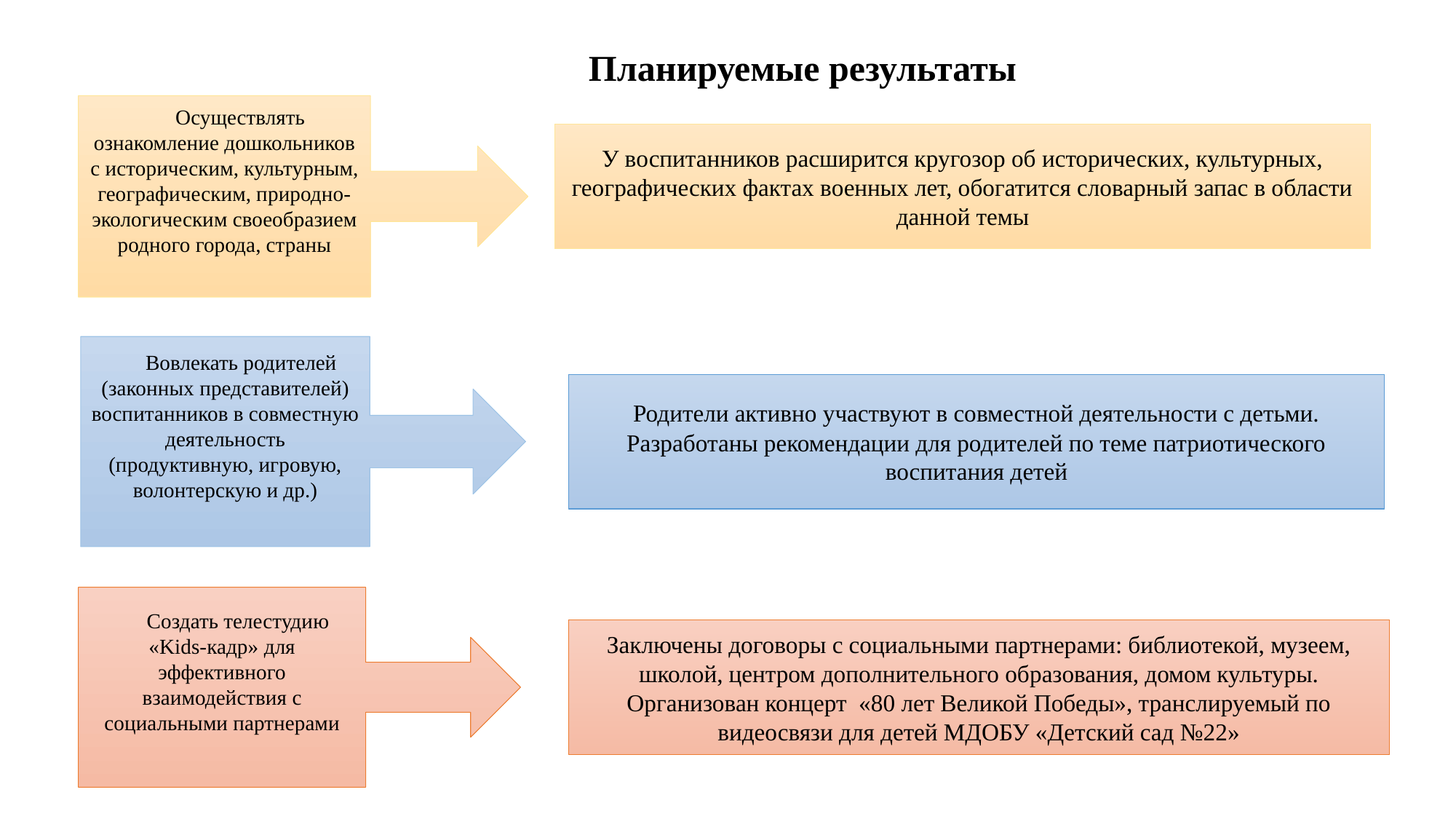

# Планируемые результаты
Осуществлять ознакомление дошкольников с историческим, культурным, географическим, природно-экологическим своеобразием родного города, страны

У воспитанников расширится кругозор об исторических, культурных, географических фактах военных лет, обогатится словарный запас в области данной темы
Вовлекать родителей (законных представителей) воспитанников в совместную деятельность (продуктивную, игровую, волонтерскую и др.)

Родители активно участвуют в совместной деятельности с детьми. Разработаны рекомендации для родителей по теме патриотического воспитания детей
Создать телестудию «Kids-кадр» для эффективного взаимодействия с социальными партнерами

Заключены договоры с социальными партнерами: библиотекой, музеем, школой, центром дополнительного образования, домом культуры. Организован концерт  «80 лет Великой Победы», транслируемый по видеосвязи для детей МДОБУ «Детский сад №22»